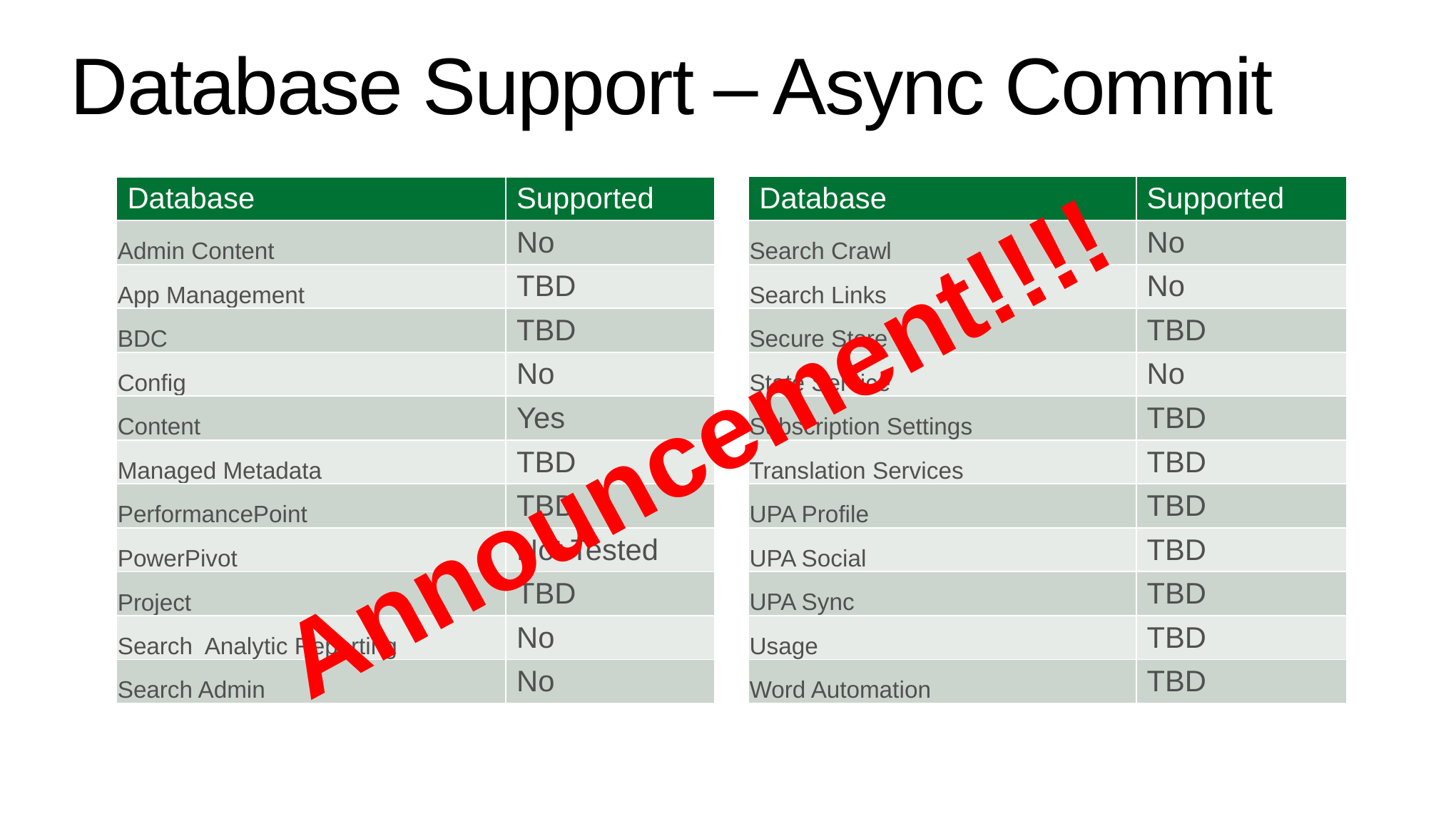

# Database Support – Async Commit
| Database | Supported |
| --- | --- |
| Search Crawl | No |
| Search Links | No |
| Secure Store | TBD |
| State Service | No |
| Subscription Settings | TBD |
| Translation Services | TBD |
| UPA Profile | TBD |
| UPA Social | TBD |
| UPA Sync | TBD |
| Usage | TBD |
| Word Automation | TBD |
| Database | Supported |
| --- | --- |
| Admin Content | No |
| App Management | TBD |
| BDC | TBD |
| Config | No |
| Content | Yes |
| Managed Metadata | TBD |
| PerformancePoint | TBD |
| PowerPivot | Not Tested |
| Project | TBD |
| Search Analytic Reporting | No |
| Search Admin | No |
Announcement!!!!